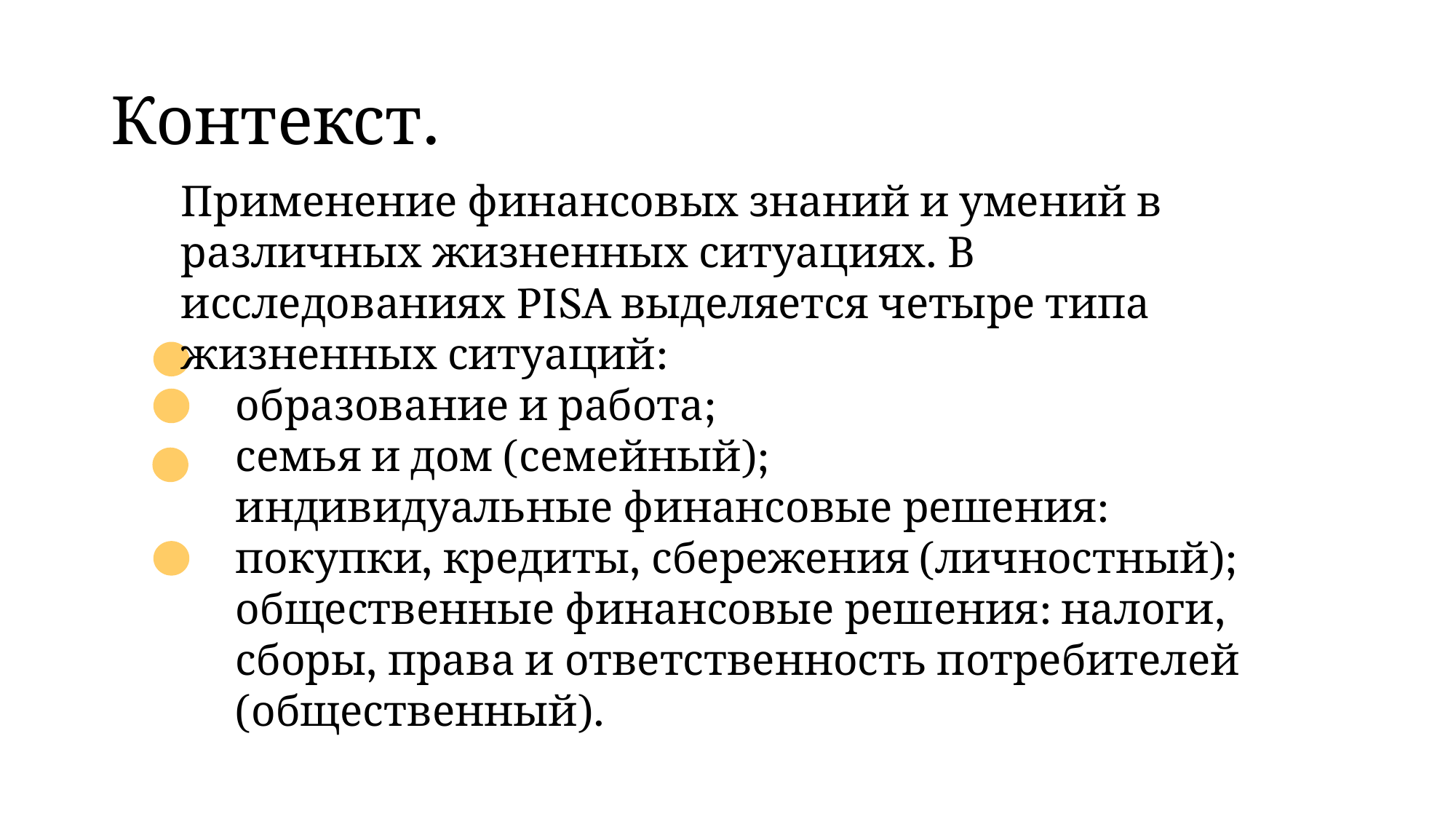

# Контекст.
Применение финансовых знаний и умений в различных жизненных ситуациях. В исследованиях PISA выделяется четыре типа жизненных ситуаций:
образование и работа;
семья и дом (семейный);
индивидуальные финансовые решения: покупки, кредиты, сбережения (личностный);
общественные финансовые решения: налоги, сборы, права и ответственность потребителей (общественный).